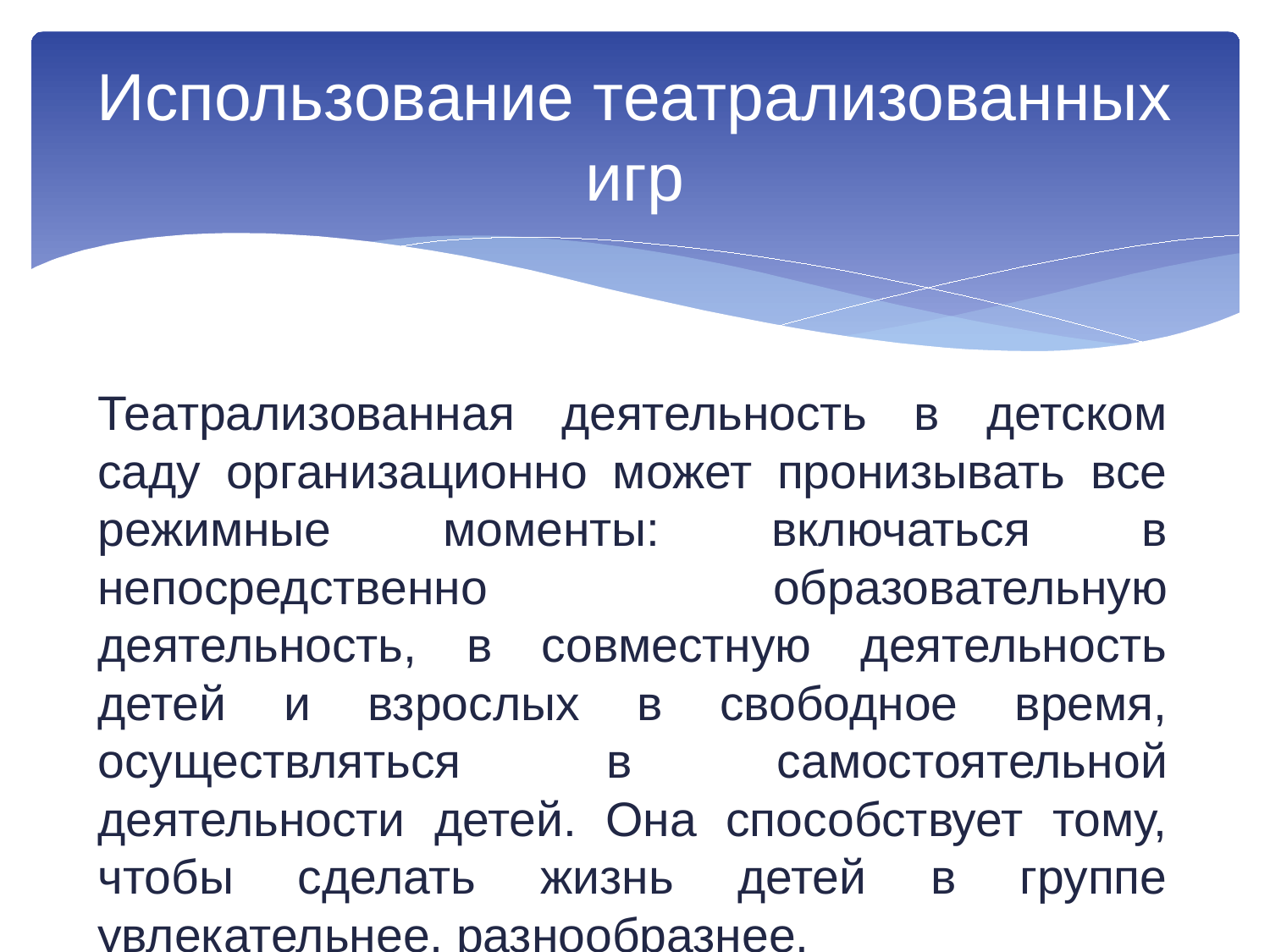

# Использование театрализованных игр
Театрализованная деятельность в детском саду организационно может пронизывать все режимные моменты: включаться в непосредственно образовательную деятельность, в совместную деятельность детей и взрослых в свободное время, осуществляться в самостоятельной деятельности детей. Она способствует тому, чтобы сделать жизнь детей в группе увлекательнее, разнообразнее.